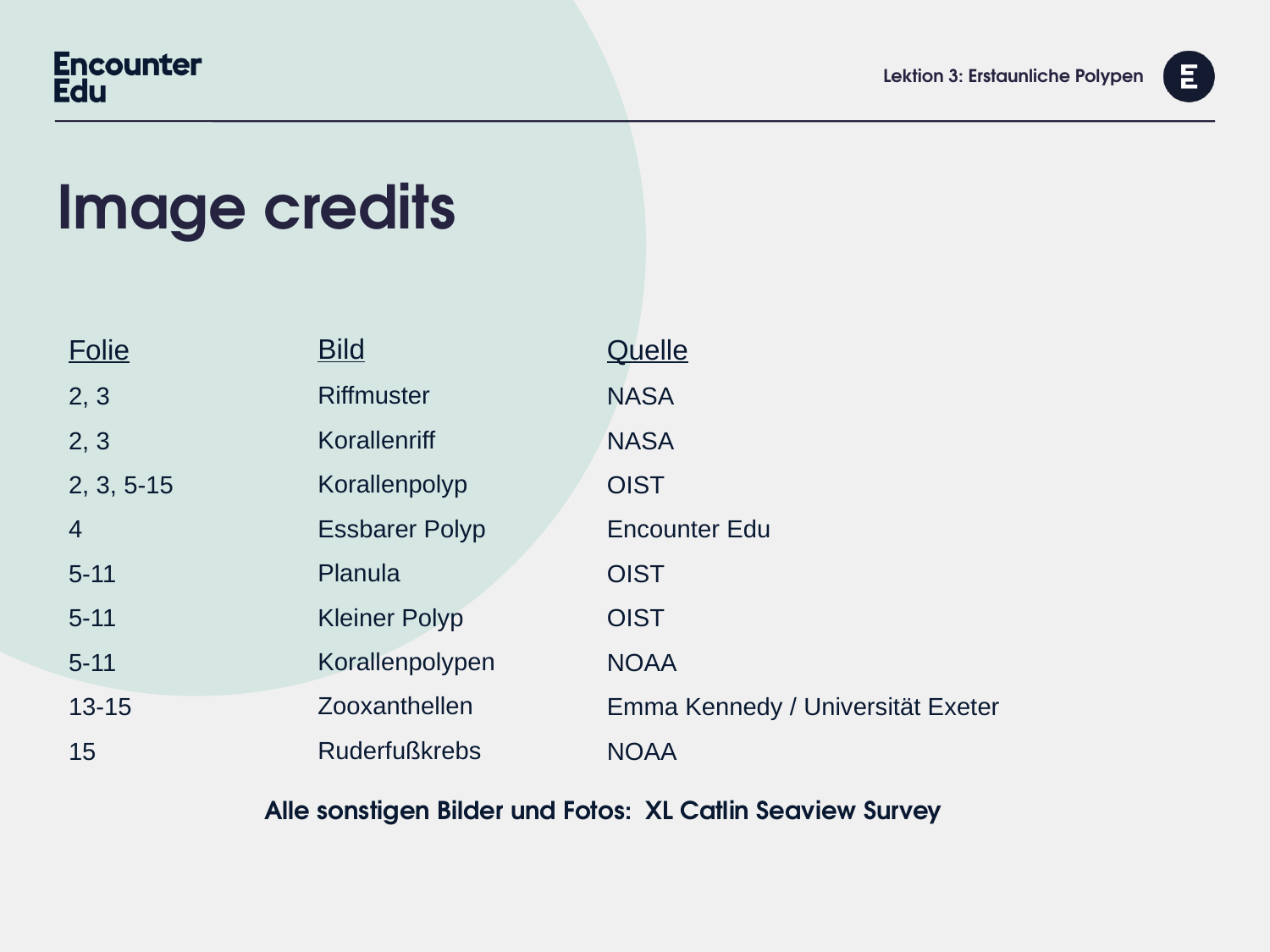

# Lektion 3: Erstaunliche Polypen
Bild
Riffmuster
Korallenriff
Korallenpolyp
Essbarer Polyp
Planula
Kleiner Polyp
Korallenpolypen
Zooxanthellen
Ruderfußkrebs
Folie
2, 3
2, 3
2, 3, 5-15
4
5-11
5-11
5-11
13-15
15
Quelle
NASA
NASA
OIST
Encounter Edu
OIST
OIST
NOAA
Emma Kennedy / Universität Exeter
NOAA
Alle sonstigen Bilder und Fotos: 	XL Catlin Seaview Survey